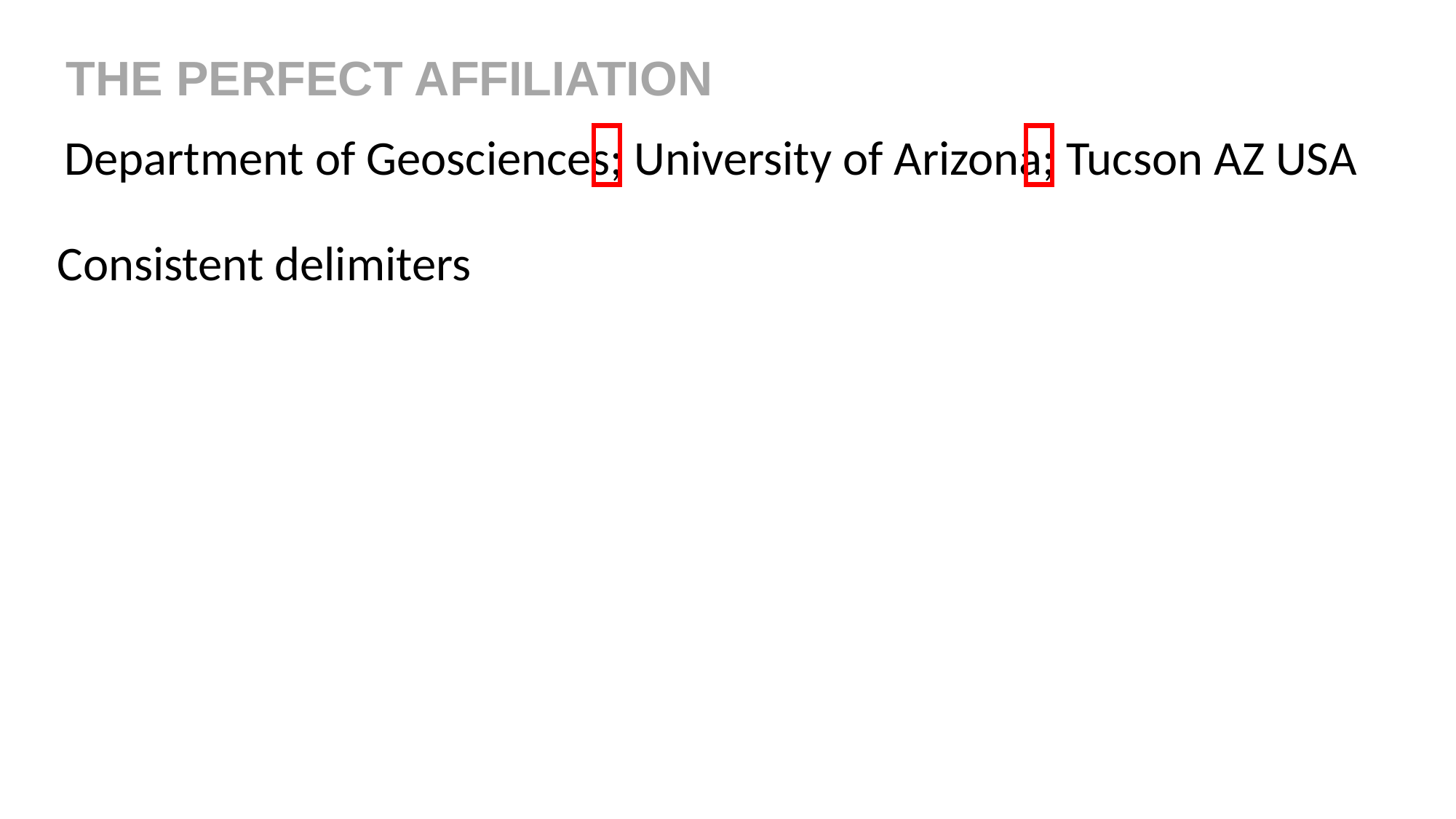

THE PERFECT AFFILIATION
Department of Geosciences; University of Arizona; Tucson AZ USA

Consistent delimiters